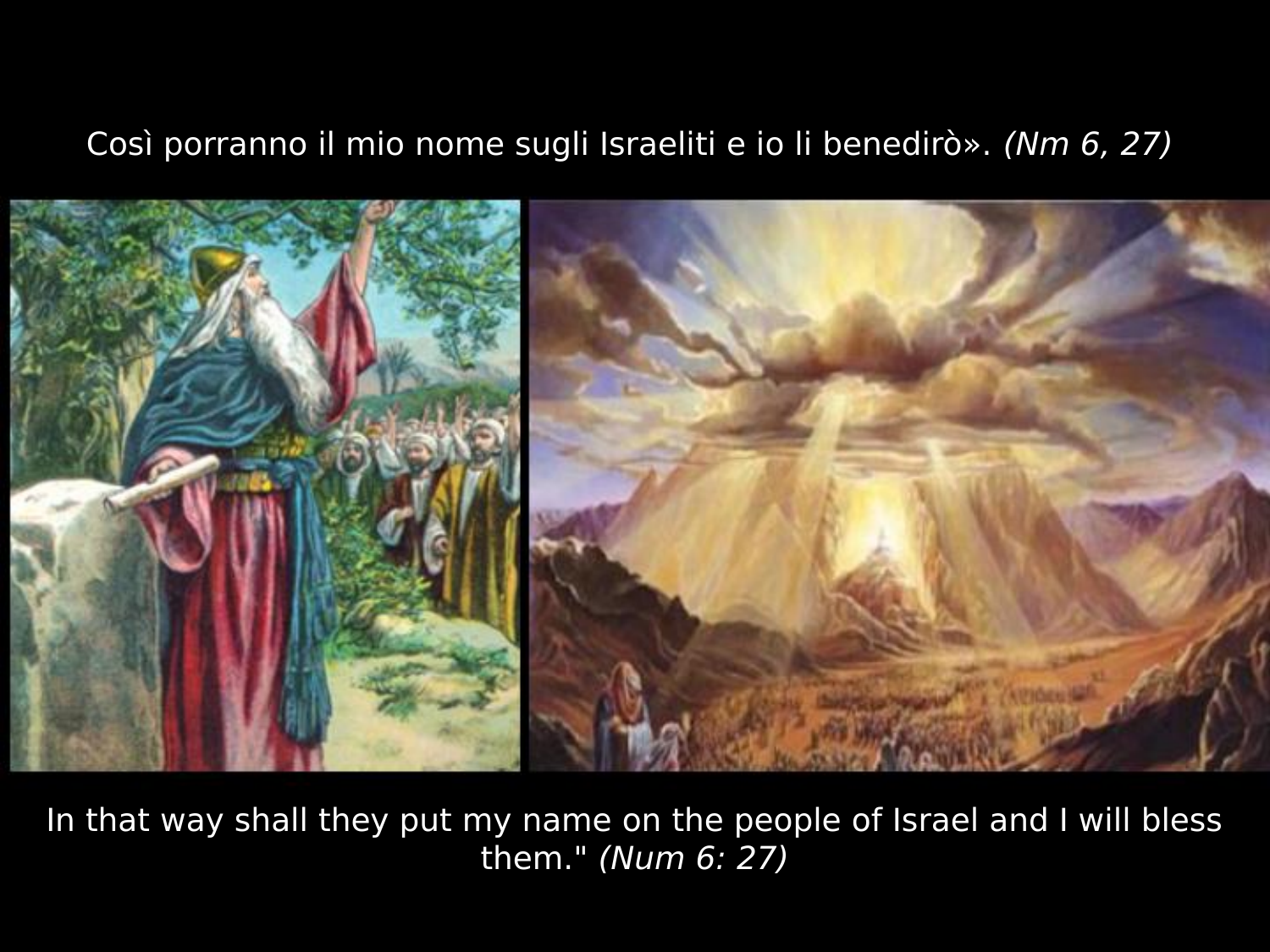

# Così porranno il mio nome sugli Israeliti e io li benedirò». (Nm 6, 27)
In that way shall they put my name on the people of Israel and I will bless them." (Num 6: 27)